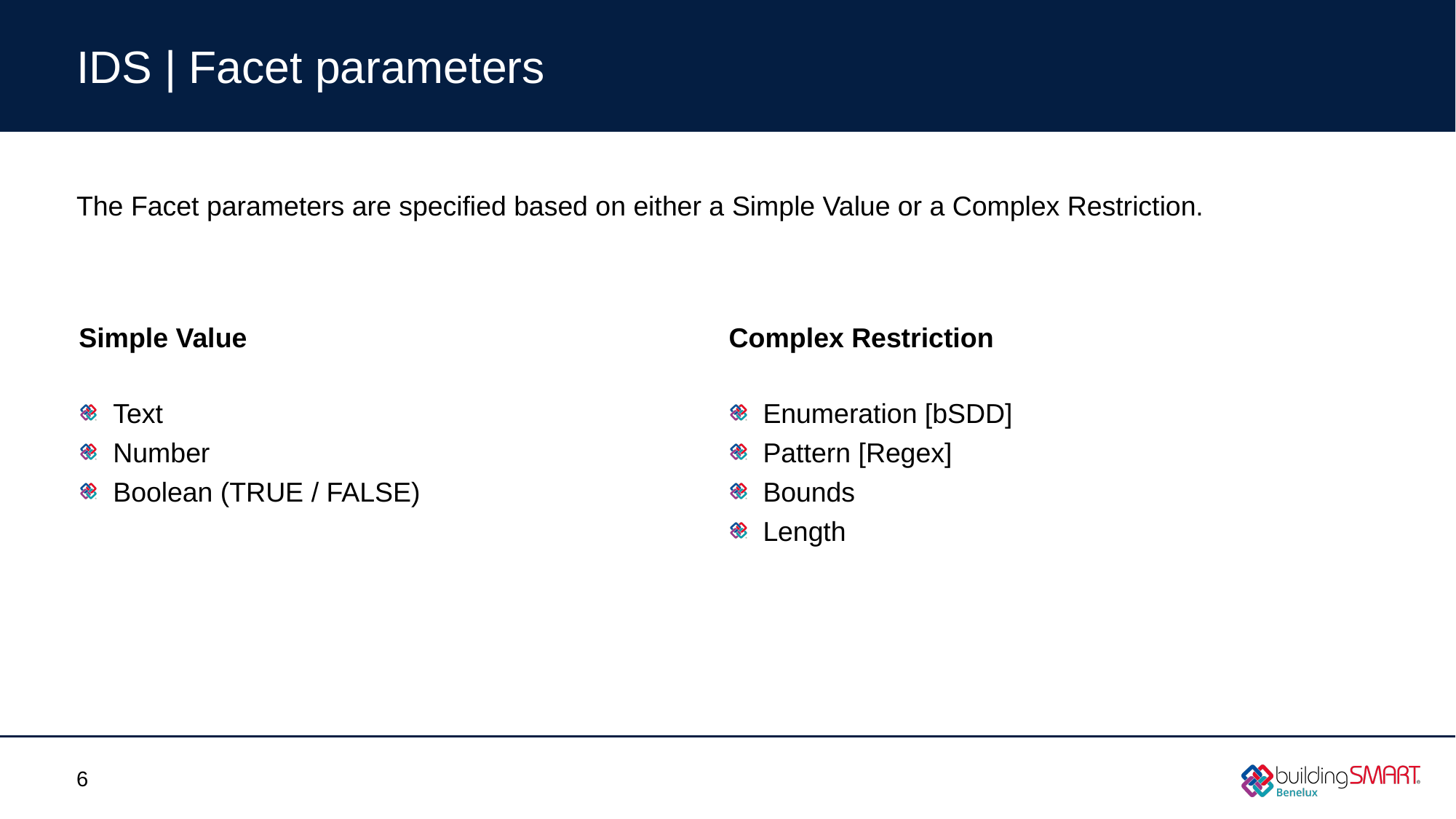

# IDS | Facet parameters
The Facet parameters are specified based on either a Simple Value or a Complex Restriction.

Simple Value
Text
Number
Boolean (TRUE / FALSE)

Complex Restriction
Enumeration [bSDD]
Pattern [Regex]
Bounds
Length

6